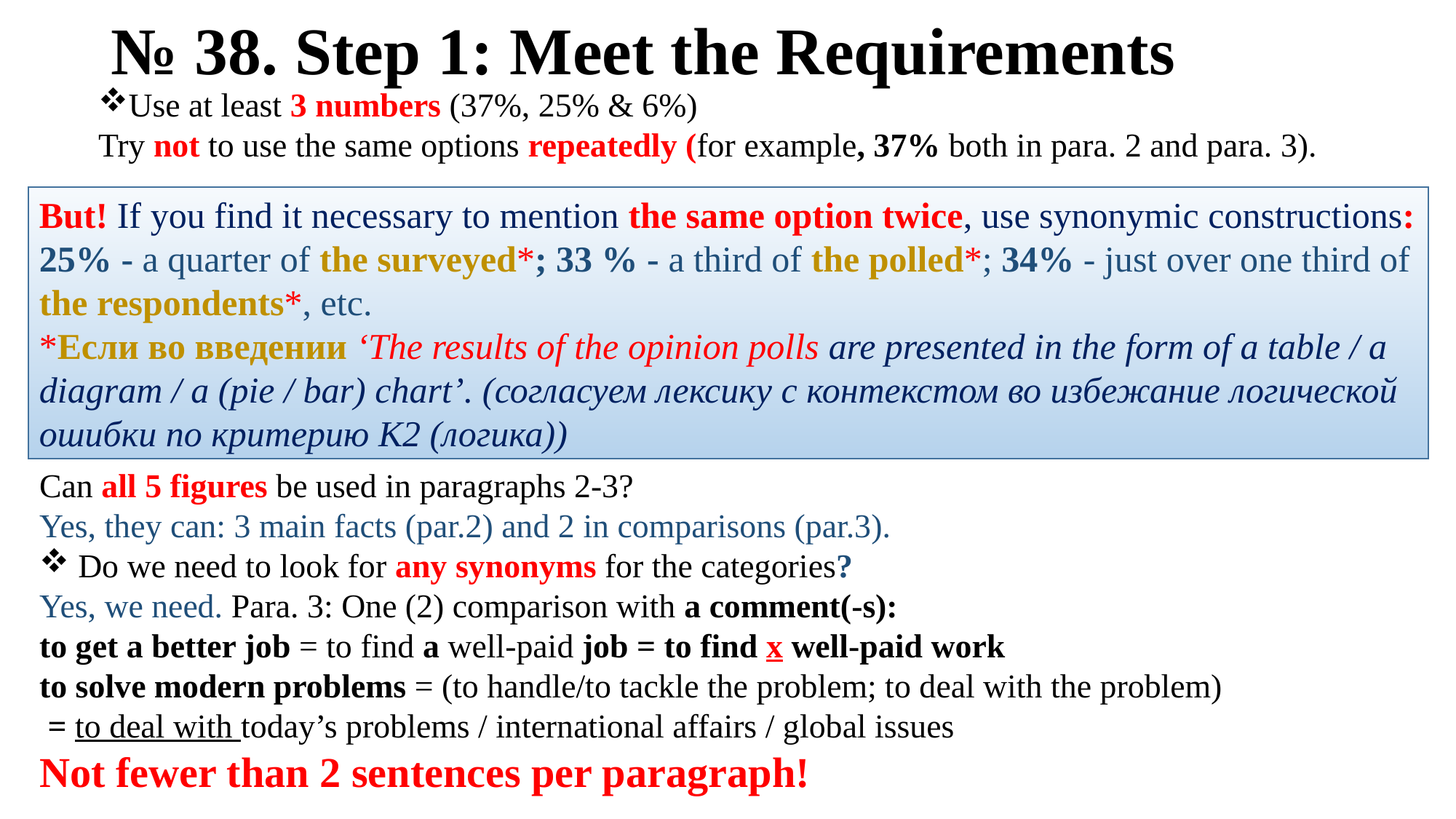

# № 38. Step 1: Meet the Requirements
Use at least 3 numbers (37%, 25% & 6%)
Try not to use the same options repeatedly (for example, 37% both in para. 2 and para. 3).
But! If you find it necessary to mention the same option twice, use synonymic constructions:
25% - a quarter of the surveyed*; 33 % - a third of the polled*; 34% - just over one third of the respondents*, etc.
*Если во введении ‘The results of the opinion polls are presented in the form of a table / a diagram / a (pie / bar) chart’. (согласуем лексику с контекстом во избежание логической ошибки по критерию К2 (логика))
Can all 5 figures be used in paragraphs 2-3?
Yes, they can: 3 main facts (par.2) and 2 in comparisons (par.3).
 Do we need to look for any synonyms for the categories?
Yes, we need. Para. 3: One (2) comparison with a comment(-s):
to get a better job = to find a well-paid job = to find x well-paid work
to solve modern problems = (to handle/to tackle the problem; to deal with the problem)
 = to deal with today’s problems / international affairs / global issues
Not fewer than 2 sentences per paragraph!